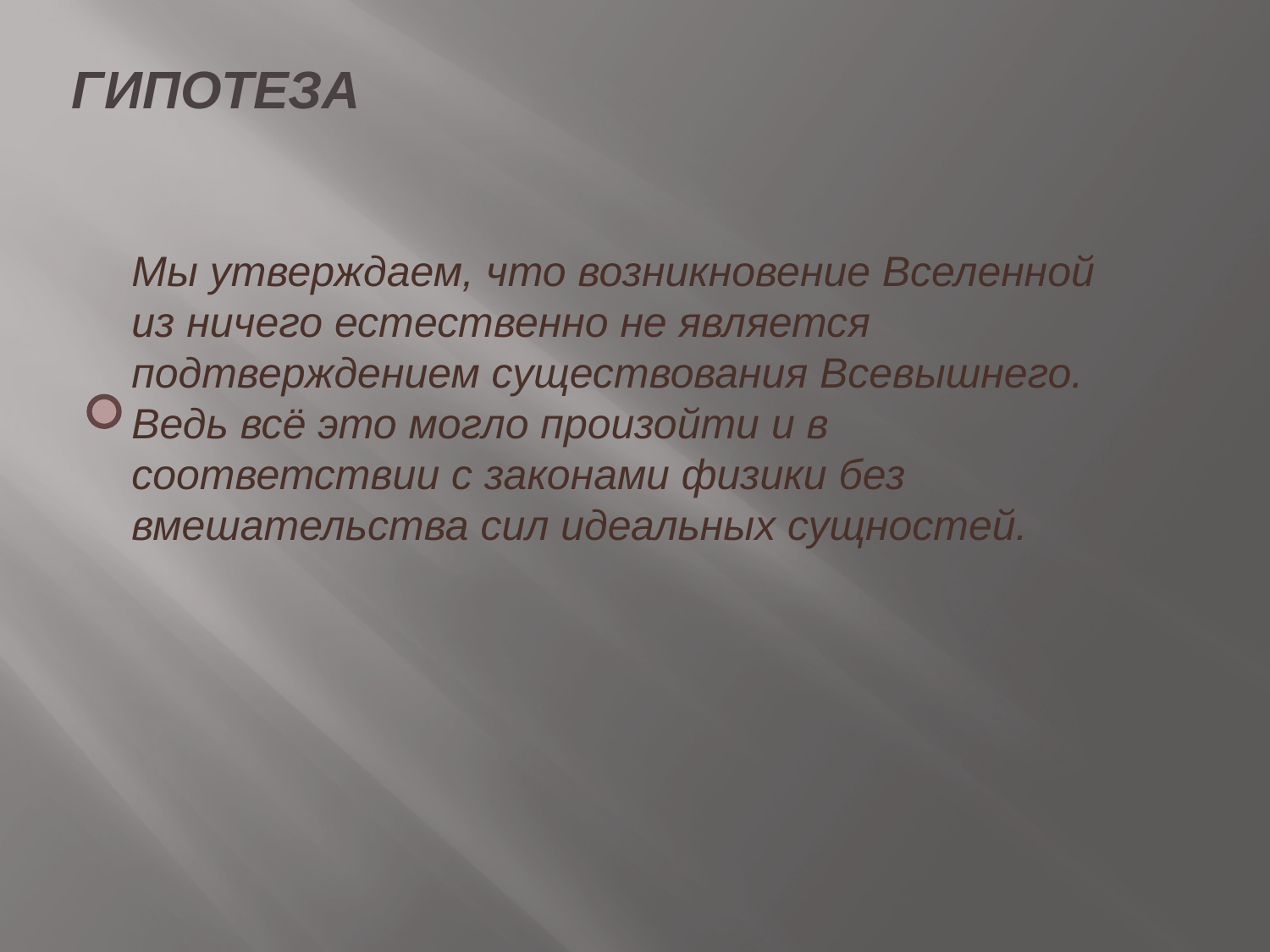

ГИПОТЕЗА

Мы утверждаем, что возникновение Вселенной из ничего естественно не является подтверждением существования Всевышнего. Ведь всё это могло произойти и в соответствии с законами физики без вмешательства сил идеальных сущностей.